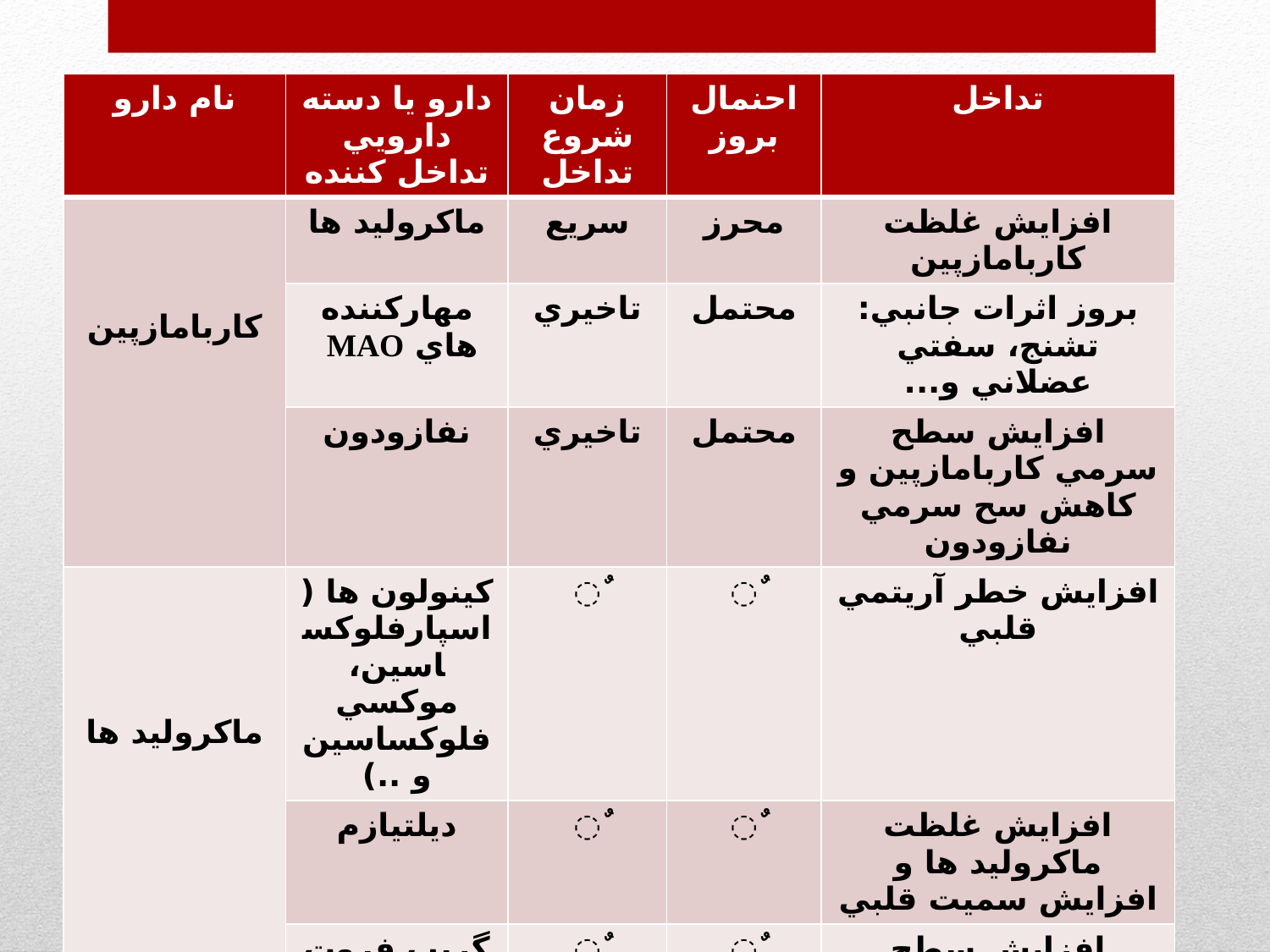

| نام دارو | دارو يا دسته دارويي تداخل كننده | زمان شروع تداخل | احنمال بروز | تداخل |
| --- | --- | --- | --- | --- |
| كاربامازپين | ماكروليد ها | سريع | محرز | افزايش غلظت كاربامازپين |
|  | مهاركننده هاي MAO | تاخيري | محتمل | بروز اثرات جانبي: تشنج، سفتي عضلاني و... |
|  | نفازودون | تاخيري | محتمل | افزايش سطح سرمي كاربامازپين و كاهش سح سرمي نفازودون |
| ماكروليد ها | كينولون ها ( اسپارفلوكساسين، موكسي فلوكساسين و ..) | ٌ | ٌ | افزايش خطر آريتمي قلبي |
|  | ديلتيازم | ٌ | ٌ | افزايش غلظت ماكروليد ها و افزايش سميت قلبي |
|  | گريپ فروت | ٌ | ٌ | افزايش سطح ماكروليد ها و افزايش عوارض جانبي |